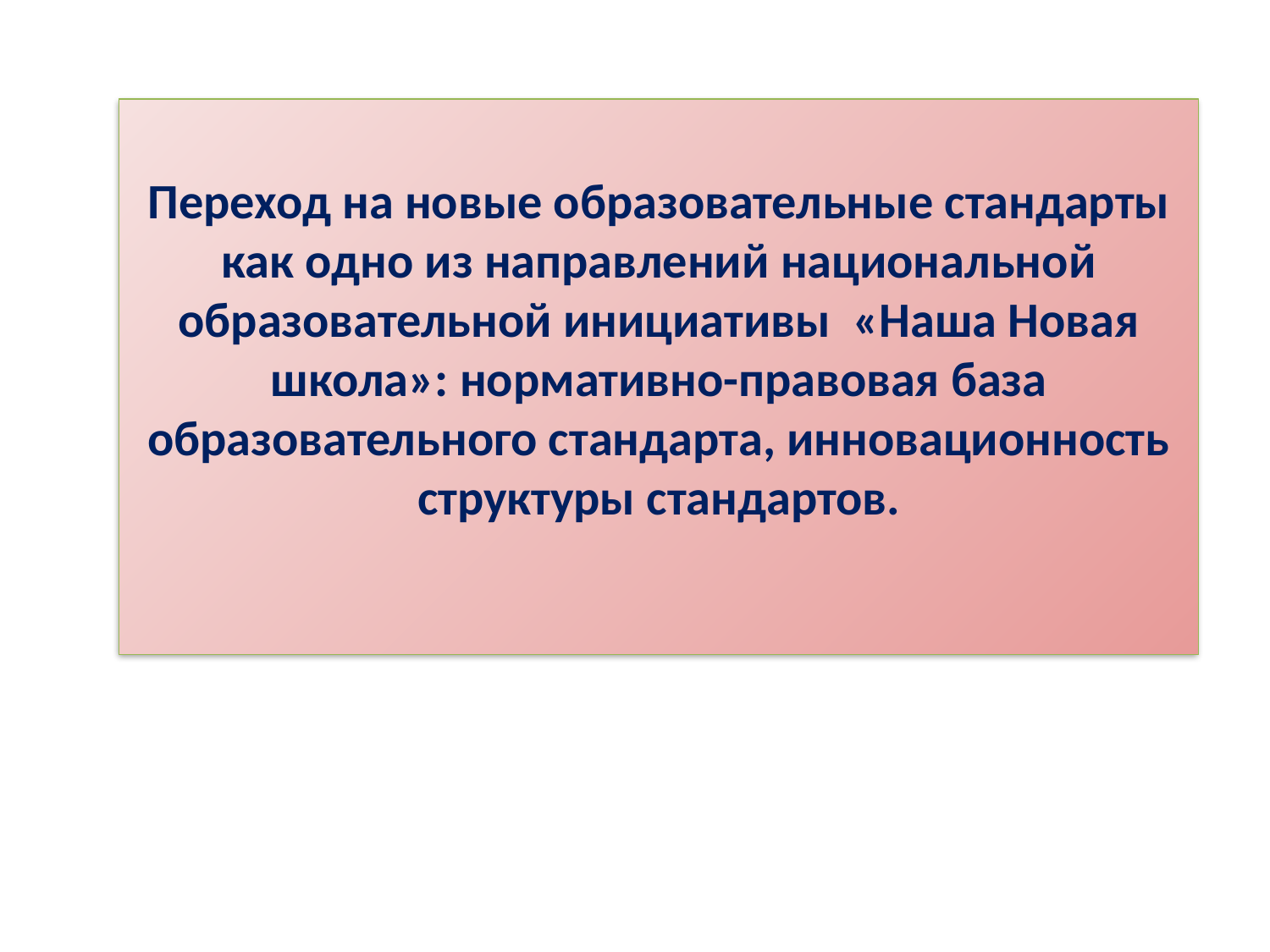

# Переход на новые образовательные стандарты как одно из направлений национальной образовательной инициативы  «Наша Новая школа»: нормативно-правовая база образовательного стандарта, инновационность структуры стандартов.